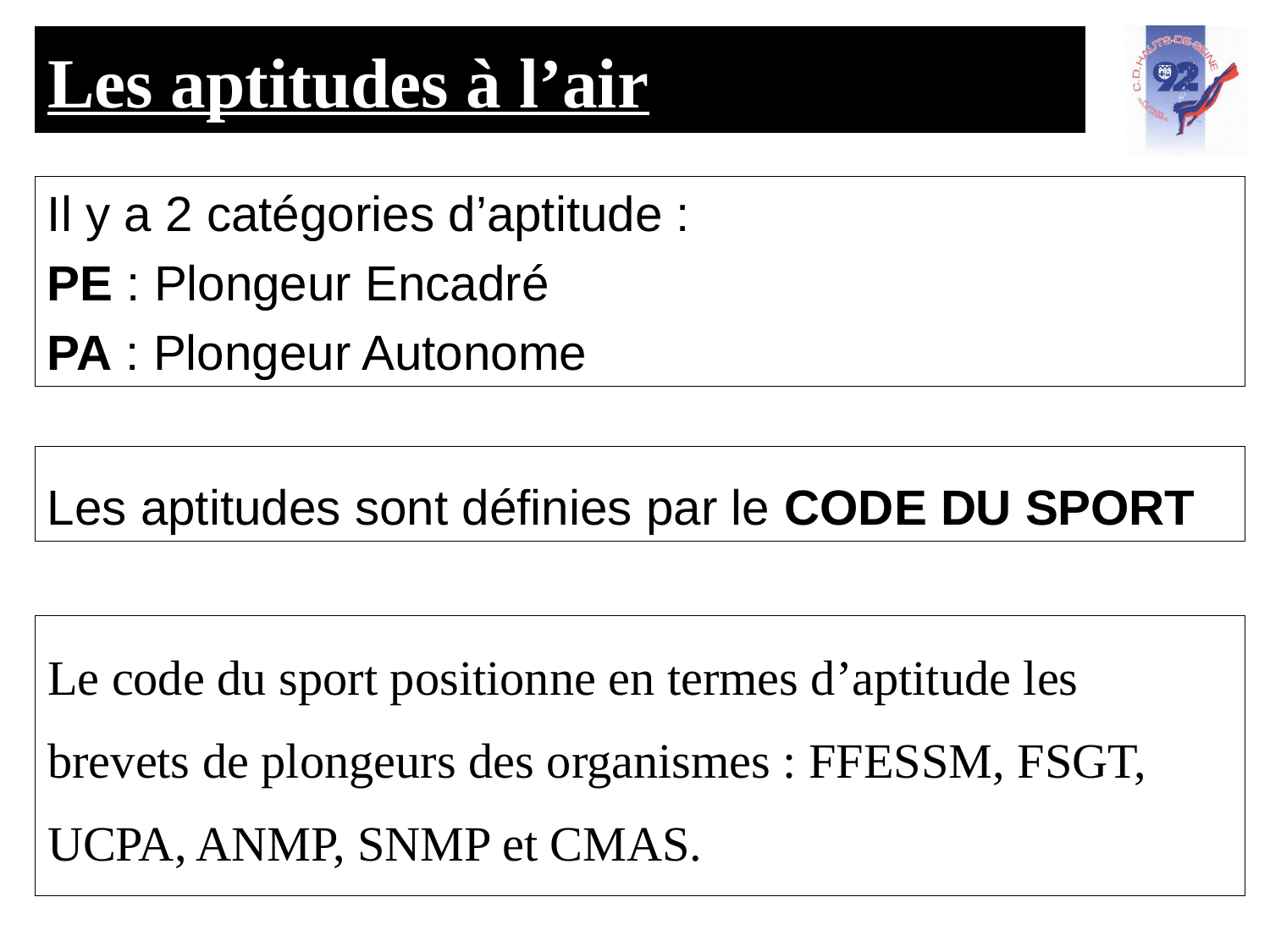

# Les aptitudes à l’air

Il y a 2 catégories d’aptitude :
PE : Plongeur Encadré
PA : Plongeur Autonome
Les aptitudes sont définies par le CODE DU SPORT
Le code du sport positionne en termes d’aptitude les brevets de plongeurs des organismes : FFESSM, FSGT, UCPA, ANMP, SNMP et CMAS.